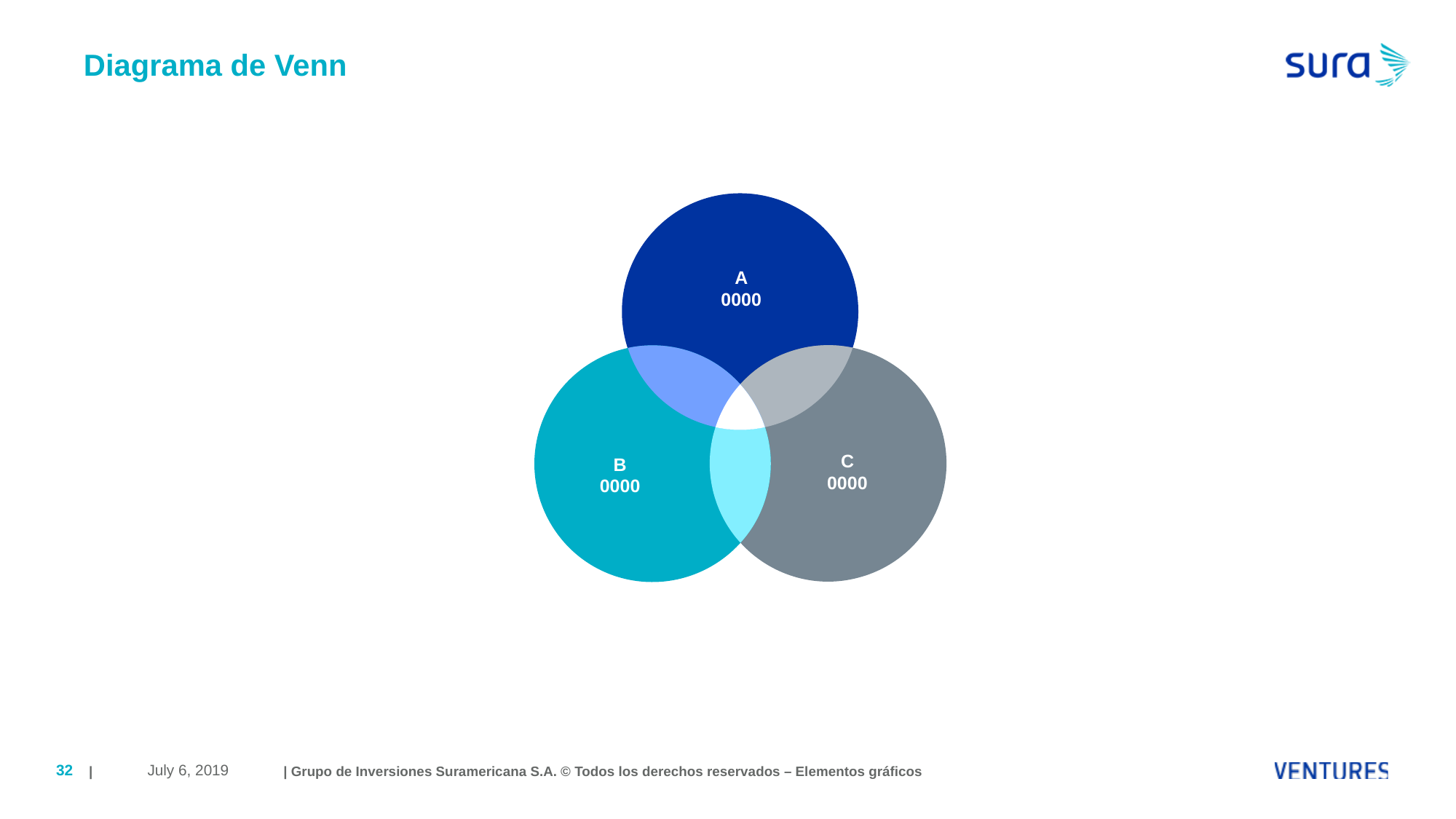

# Diagrama de Venn

A
0000

C
0000
B
0000
|                                                  | Grupo de Inversiones Suramericana S.A. © Todos los derechos reservados – Elementos gráficos
32
July 6, 2019